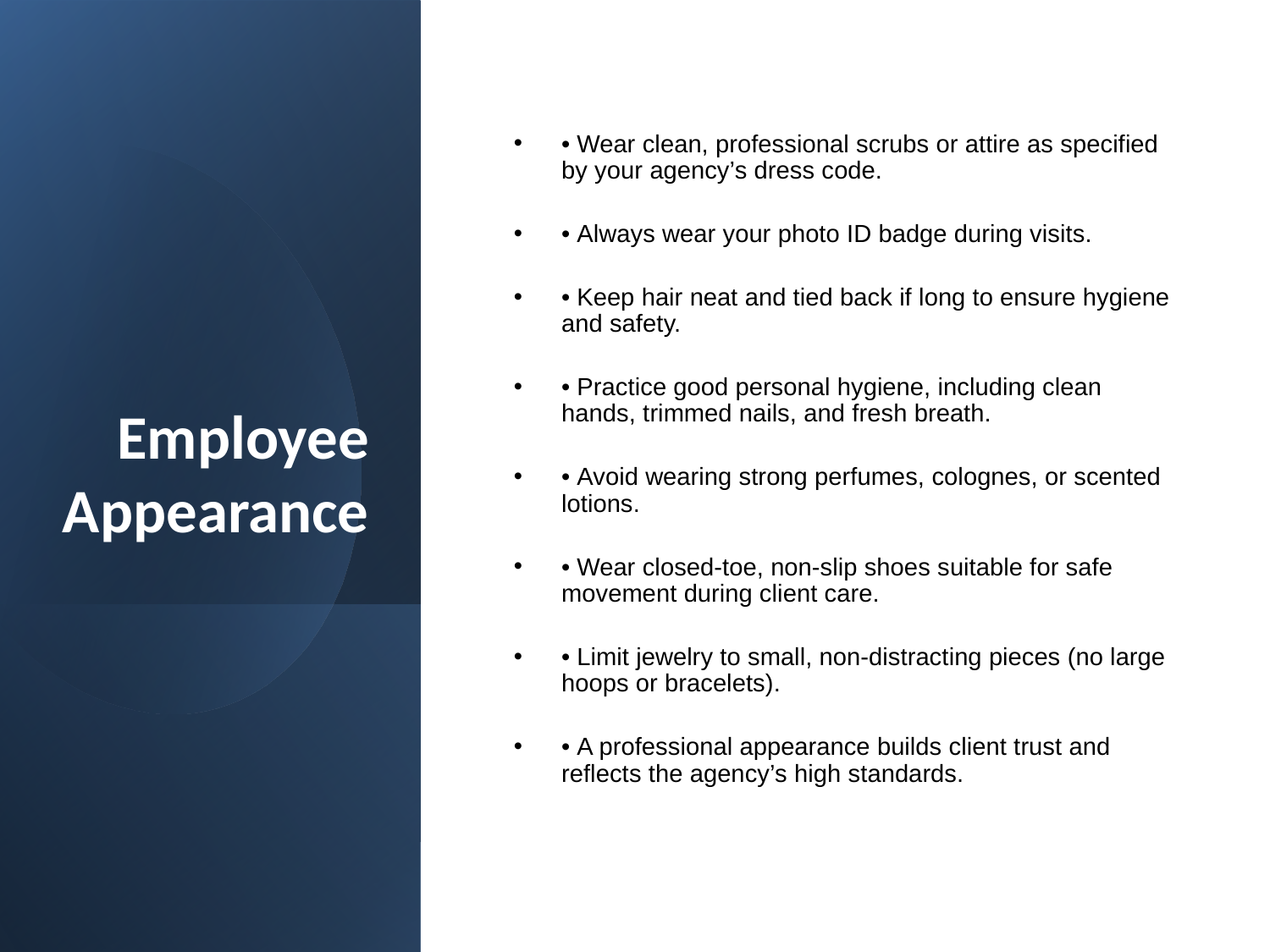

# Employee Appearance
• Wear clean, professional scrubs or attire as specified by your agency’s dress code.

• Always wear your photo ID badge during visits.

• Keep hair neat and tied back if long to ensure hygiene and safety.

• Practice good personal hygiene, including clean hands, trimmed nails, and fresh breath.

• Avoid wearing strong perfumes, colognes, or scented lotions.

• Wear closed-toe, non-slip shoes suitable for safe movement during client care.

• Limit jewelry to small, non-distracting pieces (no large hoops or bracelets).

• A professional appearance builds client trust and reflects the agency’s high standards.